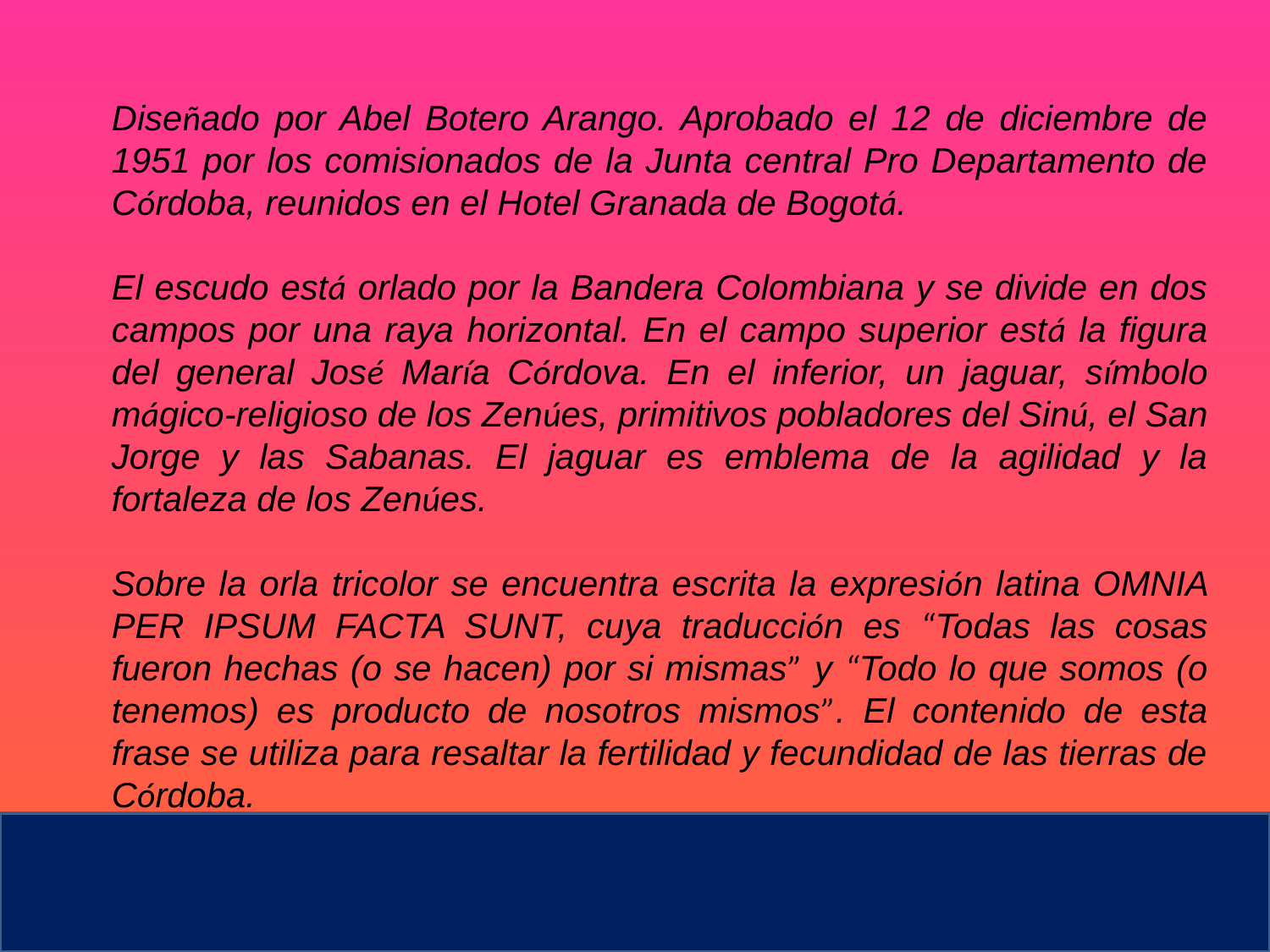

Diseñado por Abel Botero Arango. Aprobado el 12 de diciembre de 1951 por los comisionados de la Junta central Pro Departamento de Córdoba, reunidos en el Hotel Granada de Bogotá.

El escudo está orlado por la Bandera Colombiana y se divide en dos campos por una raya horizontal. En el campo superior está la figura del general José María Córdova. En el inferior, un jaguar, símbolo mágico-religioso de los Zenúes, primitivos pobladores del Sinú, el San Jorge y las Sabanas. El jaguar es emblema de la agilidad y la fortaleza de los Zenúes.

Sobre la orla tricolor se encuentra escrita la expresión latina OMNIA PER IPSUM FACTA SUNT, cuya traducción es “Todas las cosas fueron hechas (o se hacen) por si mismas” y “Todo lo que somos (o tenemos) es producto de nosotros mismos”. El contenido de esta frase se utiliza para resaltar la fertilidad y fecundidad de las tierras de Córdoba.